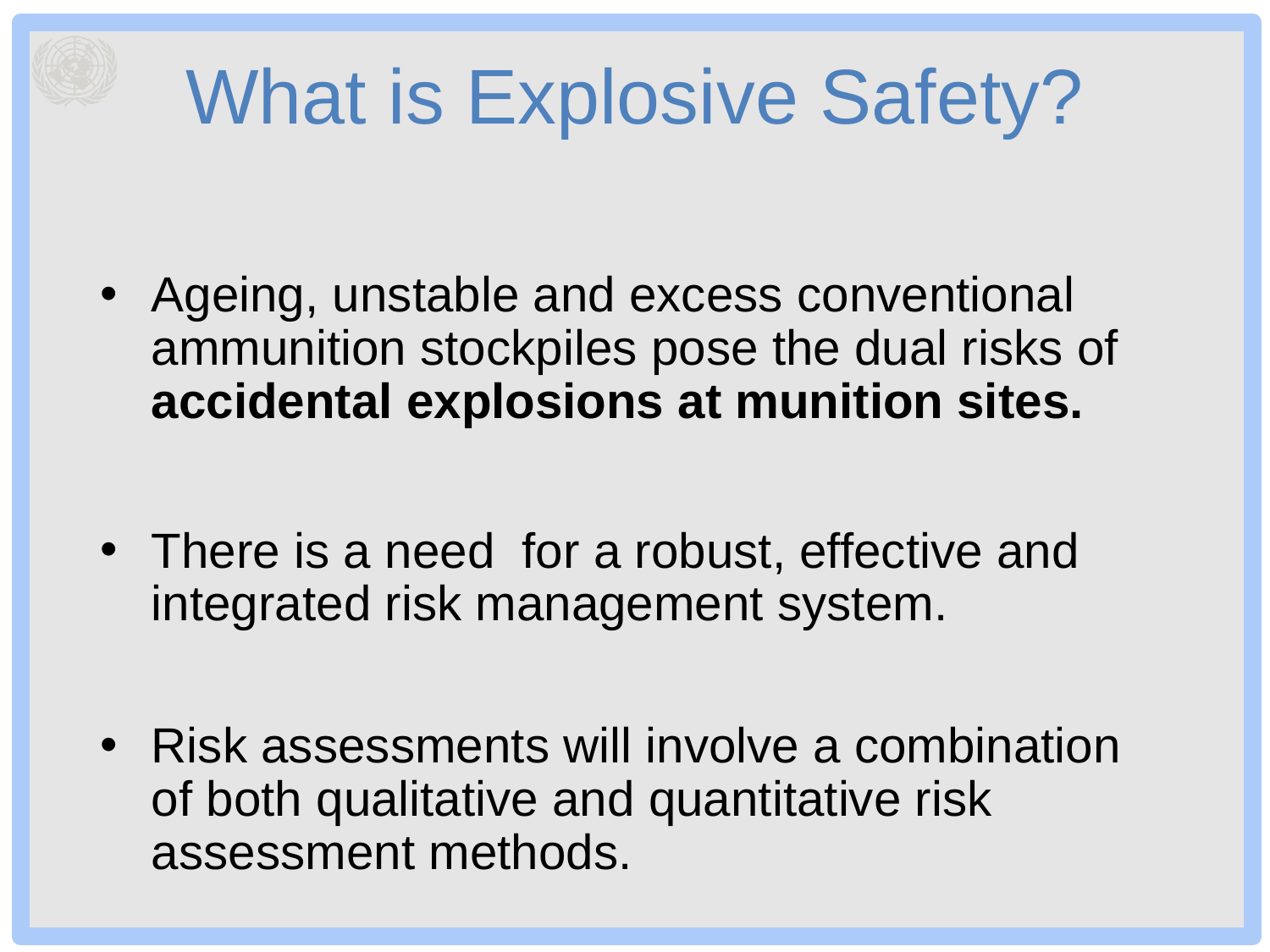

# What is Explosive Safety?
Ageing, unstable and excess conventional ammunition stockpiles pose the dual risks of accidental explosions at munition sites.

There is a need  for a robust, effective and integrated risk management system.

Risk assessments will involve a combination of both qualitative and quantitative risk assessment methods.